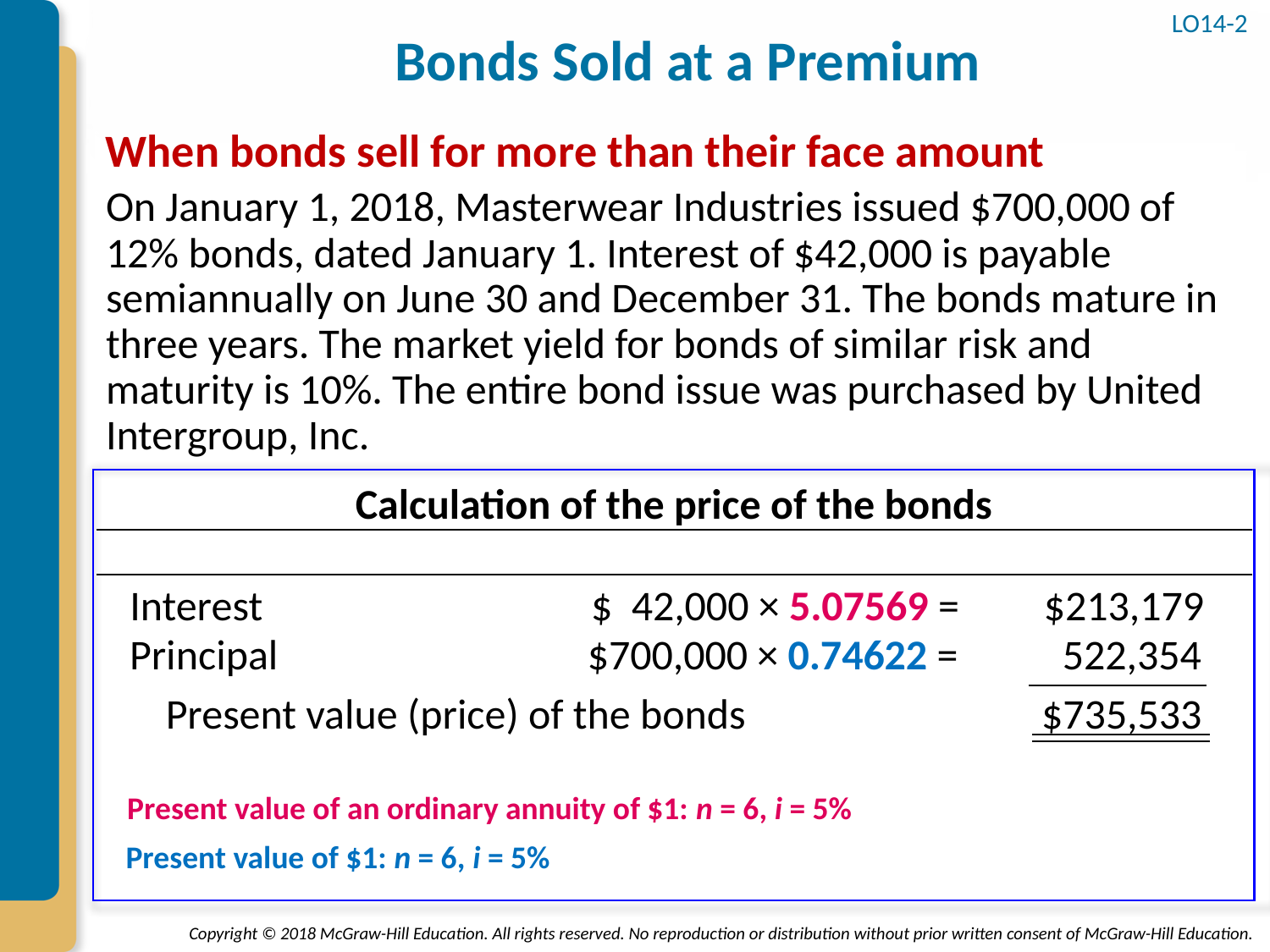

# Bonds Sold at a Premium
LO14-2
When bonds sell for more than their face amount
On January 1, 2018, Masterwear Industries issued $700,000 of 12% bonds, dated January 1. Interest of $42,000 is payable semiannually on June 30 and December 31. The bonds mature in three years. The market yield for bonds of similar risk and maturity is 10%. The entire bond issue was purchased by United Intergroup, Inc.

Calculation of the price of the bonds

Interest
$  42,000 × 5.07569 =
$213,179
Principal
$700,000 × 0.74622 =
  522,354
Present value (price) of the bonds
$735,533
 Present value of an ordinary annuity of $1: n = 6, i = 5%
Present value of $1: n = 6, i = 5%